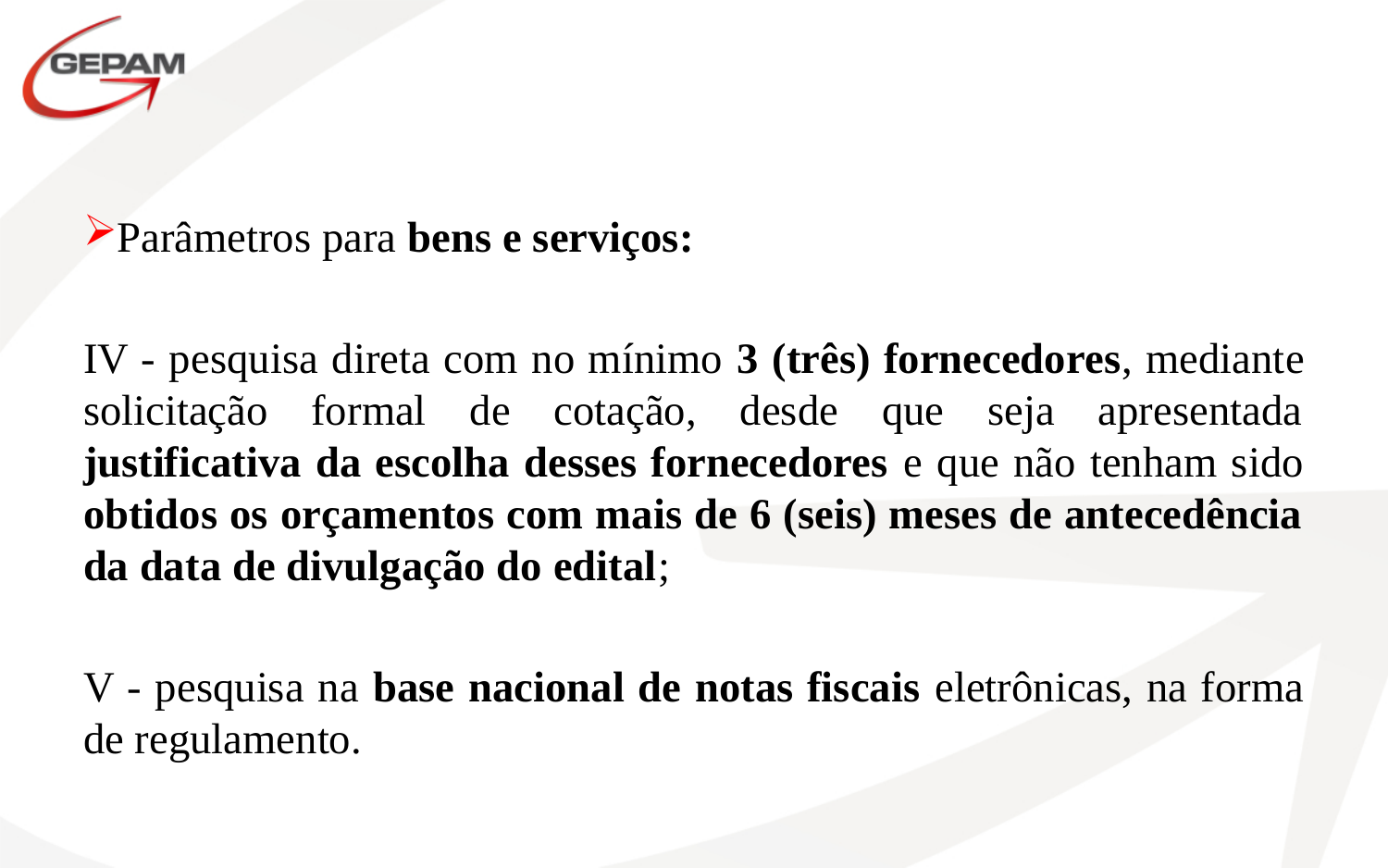

Parâmetros para bens e serviços:

IV - pesquisa direta com no mínimo 3 (três) fornecedores, mediante solicitação formal de cotação, desde que seja apresentada justificativa da escolha desses fornecedores e que não tenham sido obtidos os orçamentos com mais de 6 (seis) meses de antecedência da data de divulgação do edital;

V - pesquisa na base nacional de notas fiscais eletrônicas, na forma de regulamento.